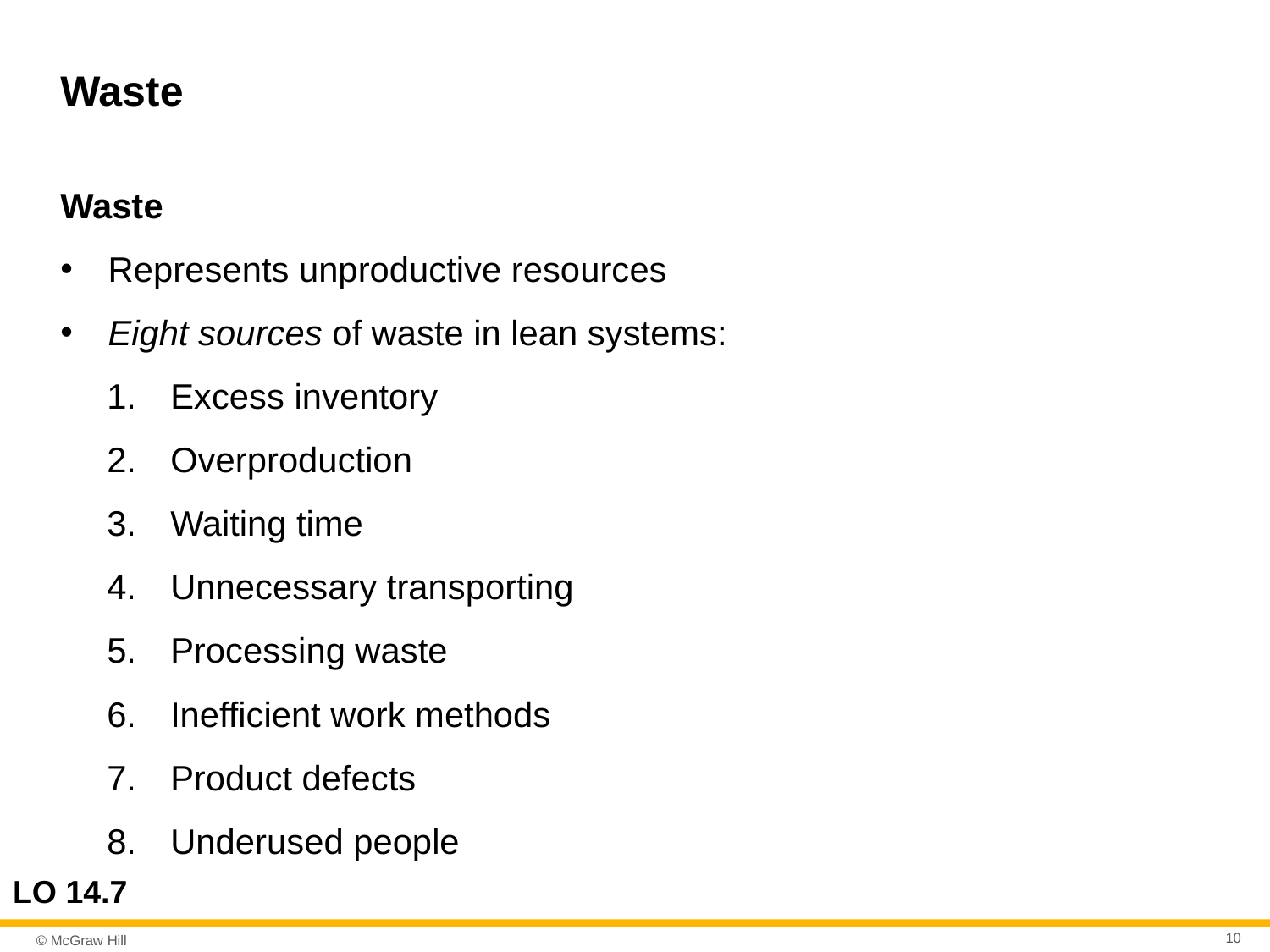

# Waste
Waste
Represents unproductive resources
Eight sources of waste in lean systems:
Excess inventory
Overproduction
Waiting time
Unnecessary transporting
Processing waste
Inefficient work methods
Product defects
Underused people
LO 14.7